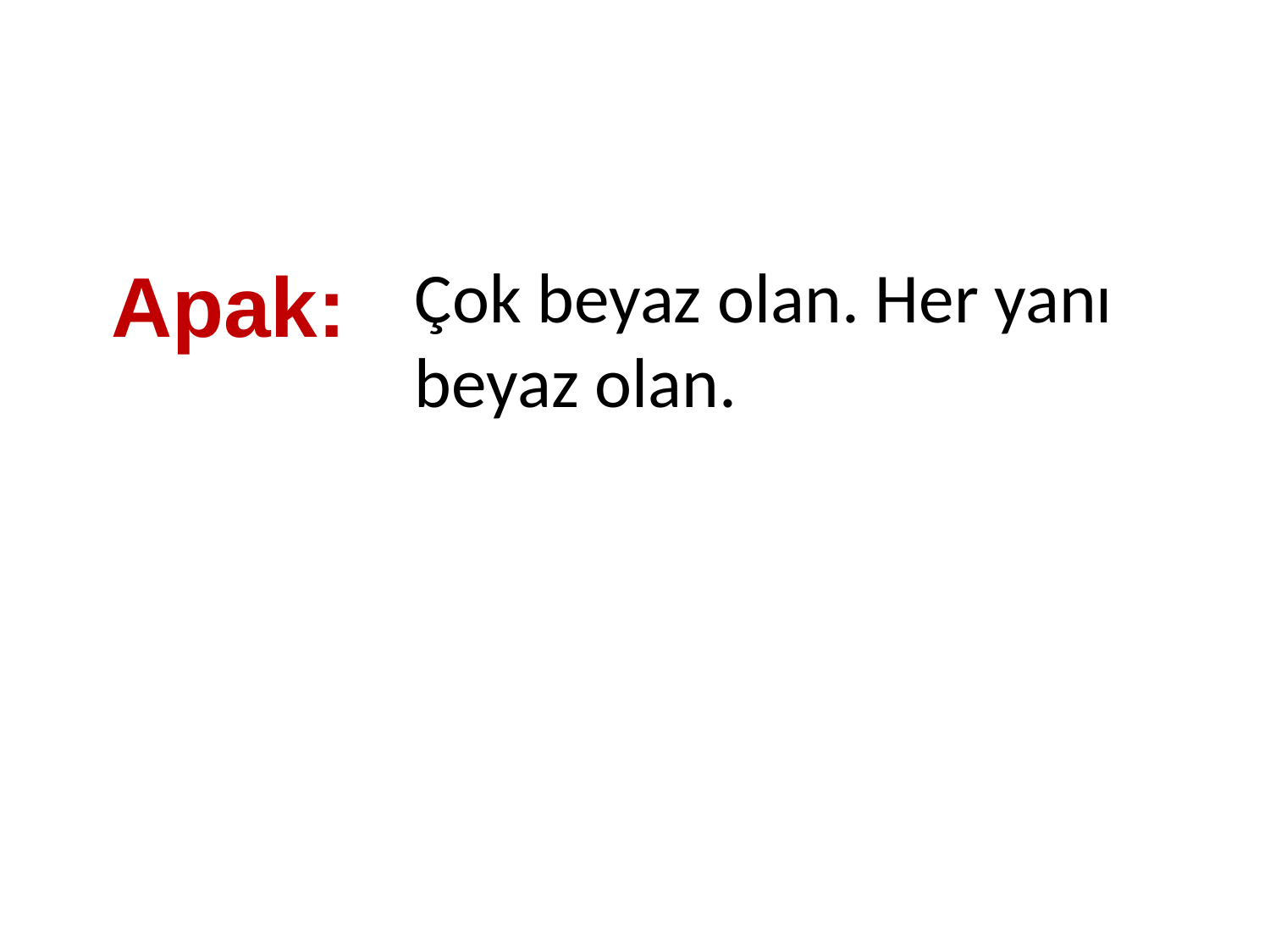

Çok beyaz olan. Her yanı beyaz olan.
Apak: